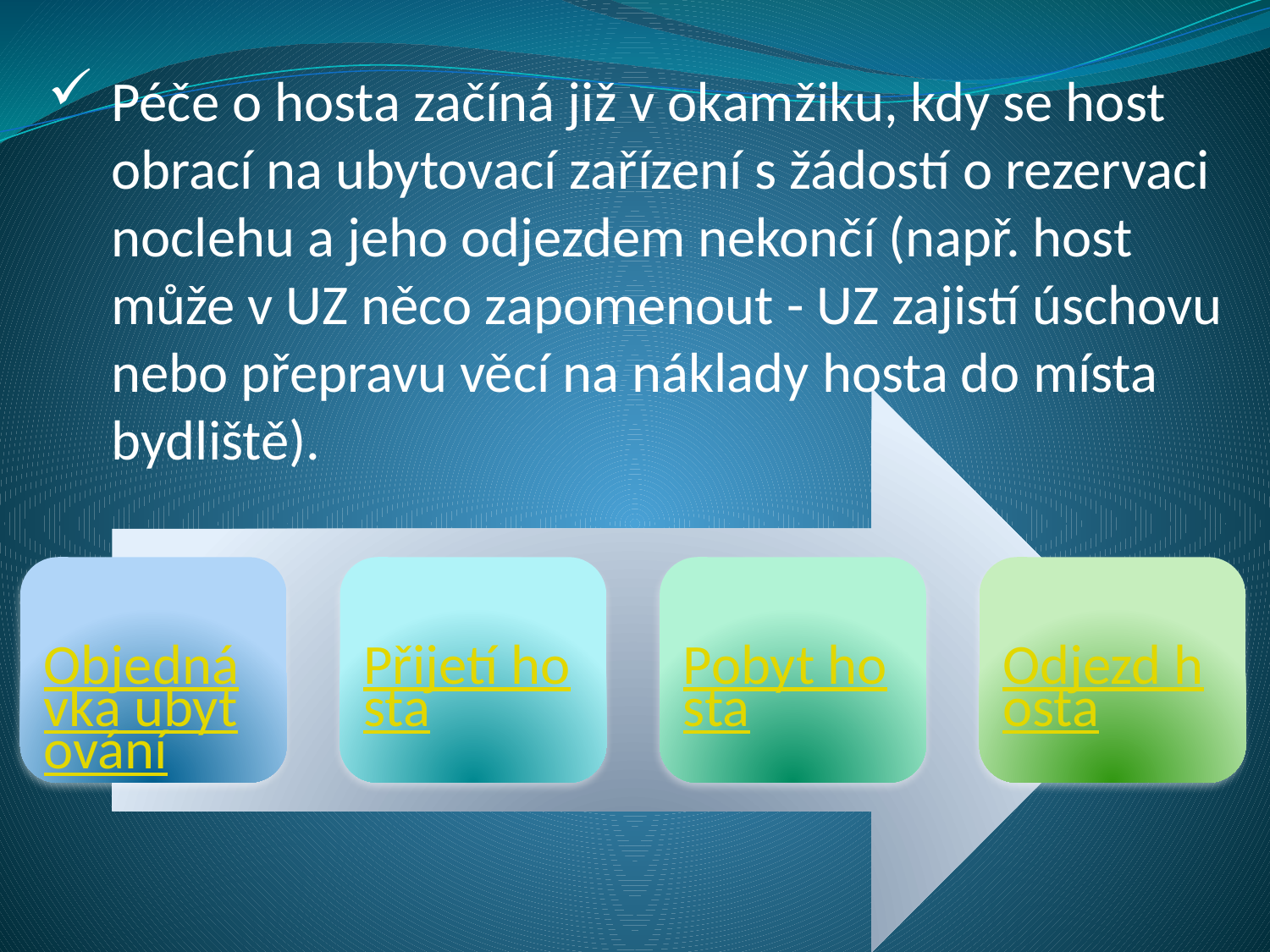

Péče o hosta začíná již v okamžiku, kdy se host obrací na ubytovací zařízení s žádostí o rezervaci noclehu a jeho odjezdem nekončí (např. host může v UZ něco zapomenout - UZ zajistí úschovu nebo přepravu věcí na náklady hosta do místa bydliště).
Objednávka ubytování
Přijetí hosta
Pobyt hosta
Odjezd hosta